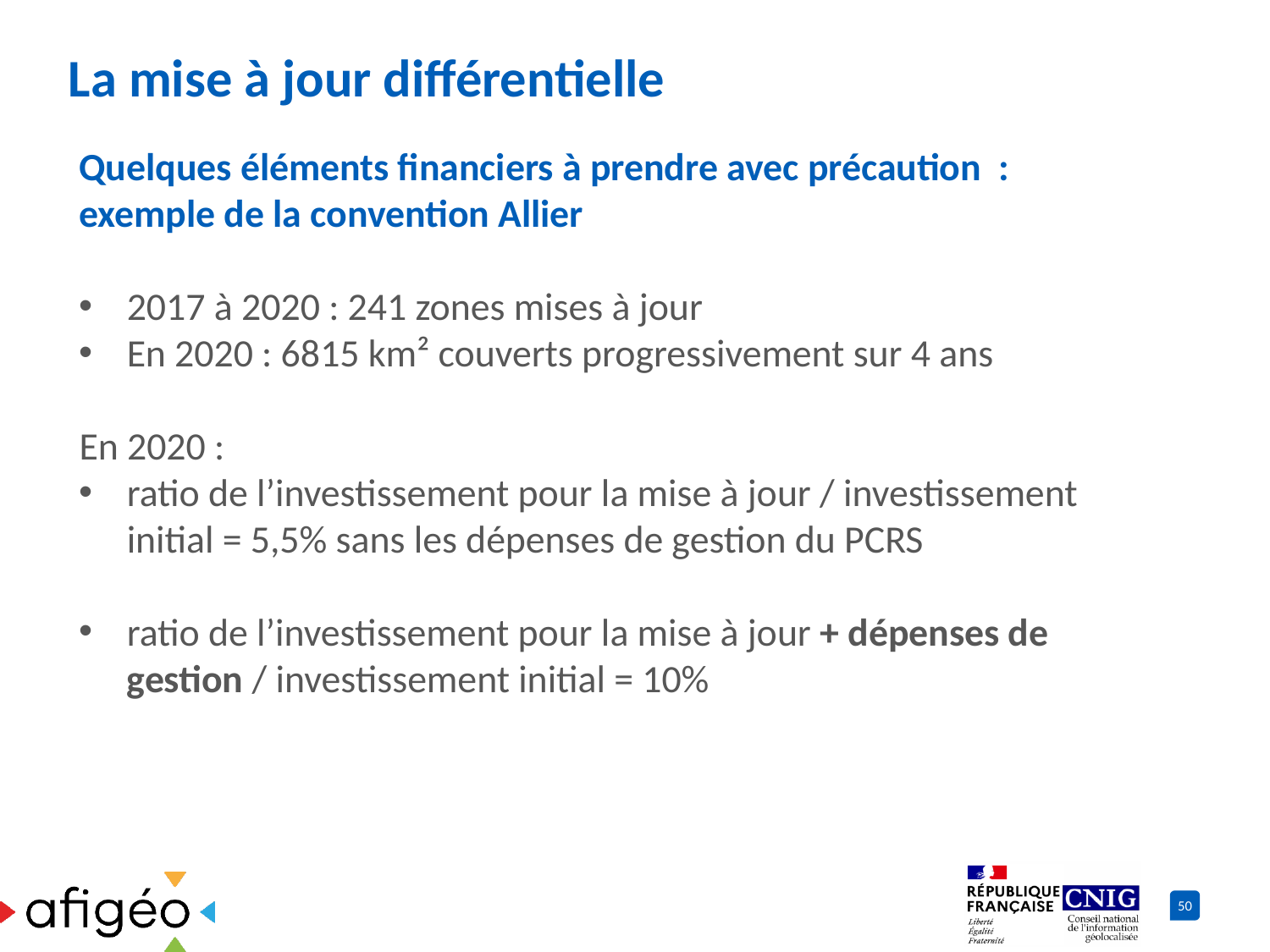

# La mise à jour différentielle
Quelques éléments financiers à prendre avec précaution  : exemple de la convention Allier

2017 à 2020 : 241 zones mises à jour
En 2020 : 6815 km² couverts progressivement sur 4 ans

En 2020 :
ratio de l’investissement pour la mise à jour / investissement initial = 5,5% sans les dépenses de gestion du PCRS

ratio de l’investissement pour la mise à jour + dépenses de gestion / investissement initial = 10%